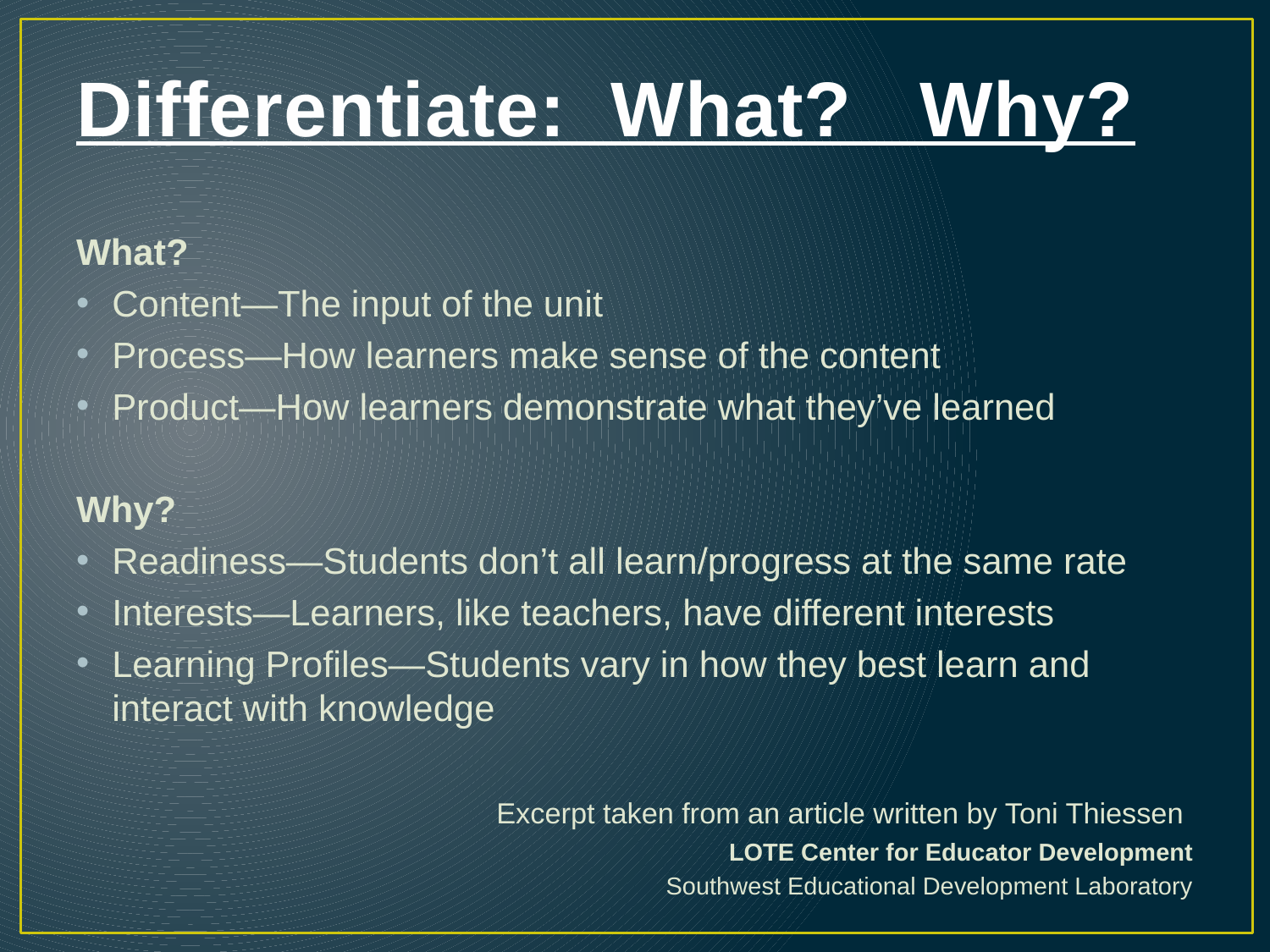

# Differentiate:  What?   Why?
What?
Content—The input of the unit
Process—How learners make sense of the content
Product—How learners demonstrate what they’ve learned

Why?
Readiness—Students don’t all learn/progress at the same rate
Interests—Learners, like teachers, have different interests
Learning Profiles—Students vary in how they best learn and interact with knowledge

Excerpt taken from an article written by Toni Thiessen
LOTE Center for Educator Development
Southwest Educational Development Laboratory